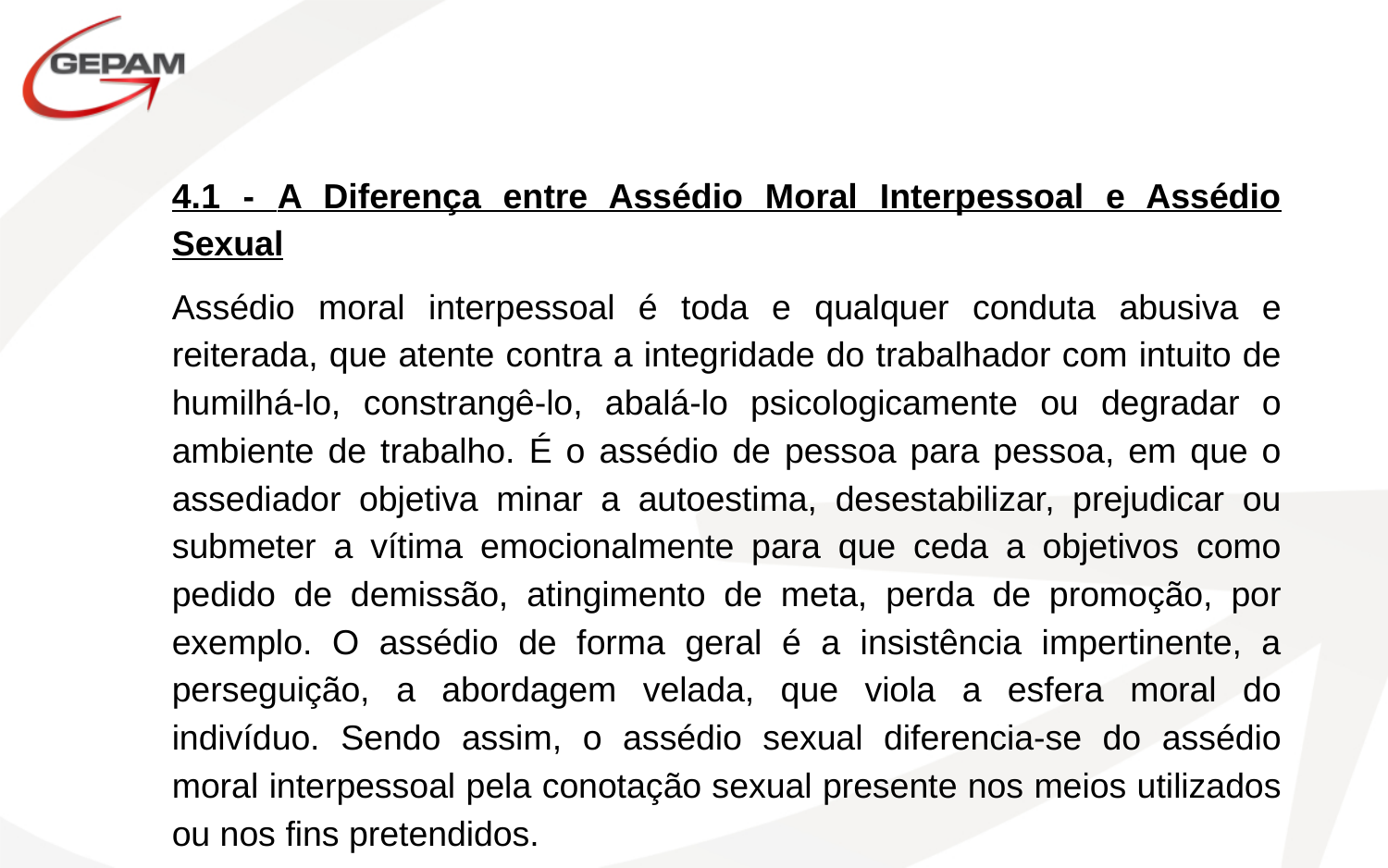

4.1 - A Diferença entre Assédio Moral Interpessoal e Assédio Sexual
Assédio moral interpessoal é toda e qualquer conduta abusiva e reiterada, que atente contra a integridade do trabalhador com intuito de humilhá-lo, constrangê-lo, abalá-lo psicologicamente ou degradar o ambiente de trabalho. É o assédio de pessoa para pessoa, em que o assediador objetiva minar a autoestima, desestabilizar, prejudicar ou submeter a vítima emocionalmente para que ceda a objetivos como pedido de demissão, atingimento de meta, perda de promoção, por exemplo. O assédio de forma geral é a insistência impertinente, a perseguição, a abordagem velada, que viola a esfera moral do indivíduo. Sendo assim, o assédio sexual diferencia-se do assédio moral interpessoal pela conotação sexual presente nos meios utilizados ou nos fins pretendidos.